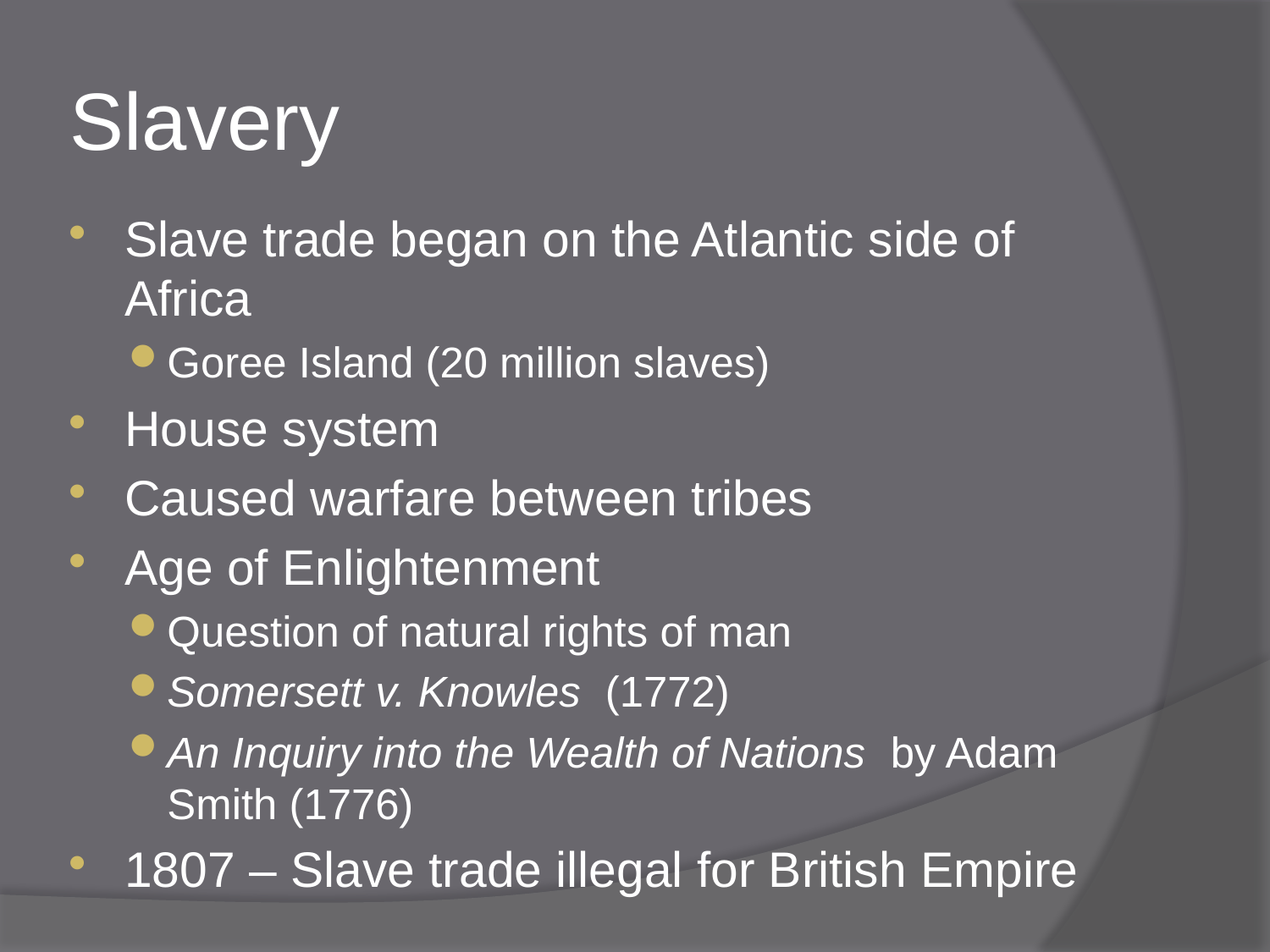

# Slavery
Slave trade began on the Atlantic side of Africa
Goree Island (20 million slaves)
House system
Caused warfare between tribes
Age of Enlightenment
Question of natural rights of man
Somersett v. Knowles  (1772)
An Inquiry into the Wealth of Nations  by Adam Smith (1776)
1807 – Slave trade illegal for British Empire